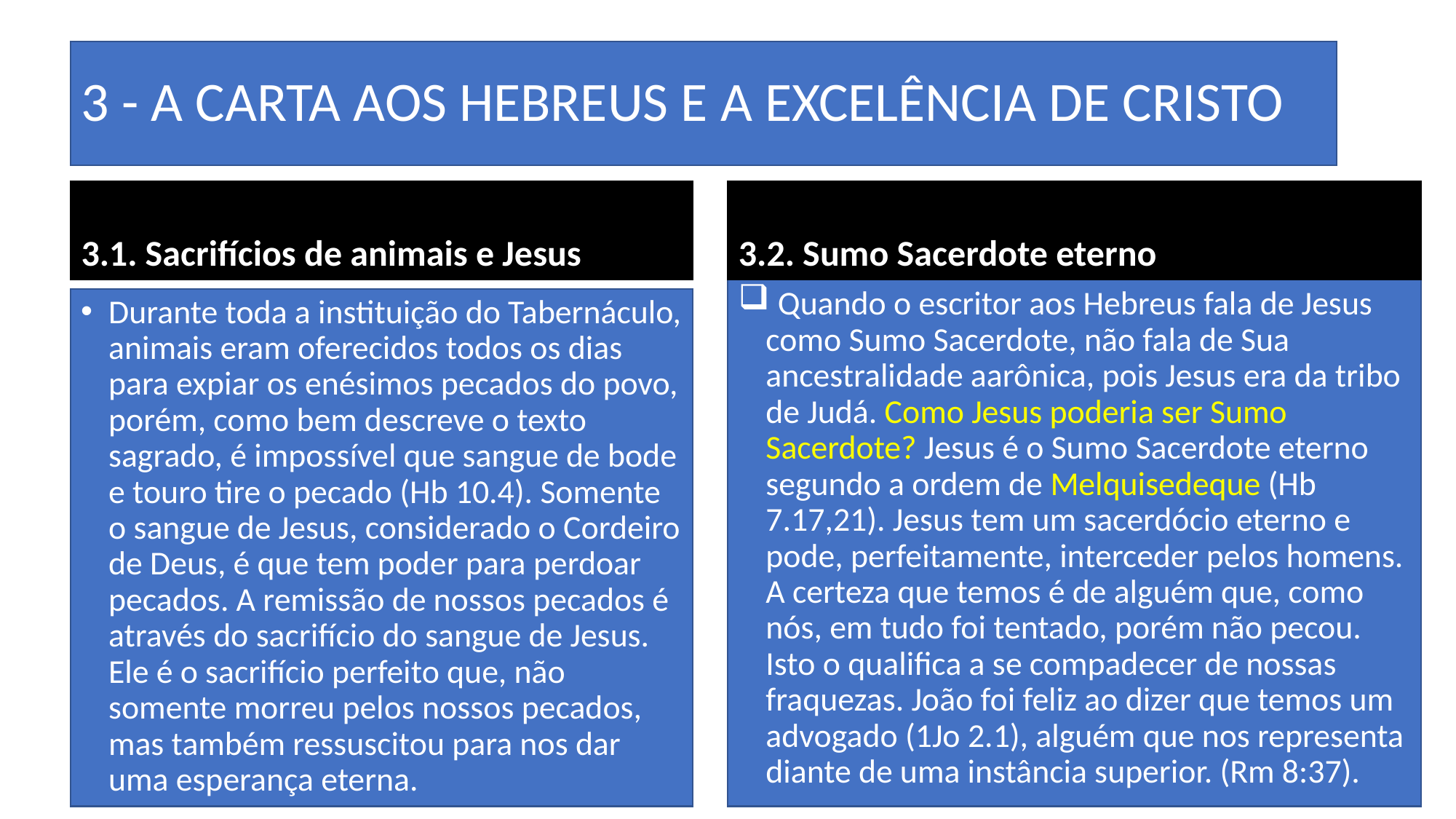

# 3 - A CARTA AOS HEBREUS E A EXCELÊNCIA DE CRISTO
3.1. Sacrifícios de animais e Jesus
3.2. Sumo Sacerdote eterno
 Quando o escritor aos Hebreus fala de Jesus como Sumo Sacerdote, não fala de Sua ancestralidade aarônica, pois Jesus era da tribo de Judá. Como Jesus poderia ser Sumo Sacerdote? Jesus é o Sumo Sacerdote eterno segundo a ordem de Melquisedeque (Hb 7.17,21). Jesus tem um sacerdócio eterno e pode, perfeitamente, interceder pelos homens. A certeza que temos é de alguém que, como nós, em tudo foi tentado, porém não pecou. Isto o qualifica a se compadecer de nossas fraquezas. João foi feliz ao dizer que temos um advogado (1Jo 2.1), alguém que nos representa diante de uma instância superior. (Rm 8:37).
Durante toda a instituição do Tabernáculo, animais eram oferecidos todos os dias para expiar os enésimos pecados do povo, porém, como bem descreve o texto sagrado, é impossível que sangue de bode e touro tire o pecado (Hb 10.4). Somente o sangue de Jesus, considerado o Cordeiro de Deus, é que tem poder para perdoar pecados. A remissão de nossos pecados é através do sacrifício do sangue de Jesus. Ele é o sacrifício perfeito que, não somente morreu pelos nossos pecados, mas também ressuscitou para nos dar uma esperança eterna.